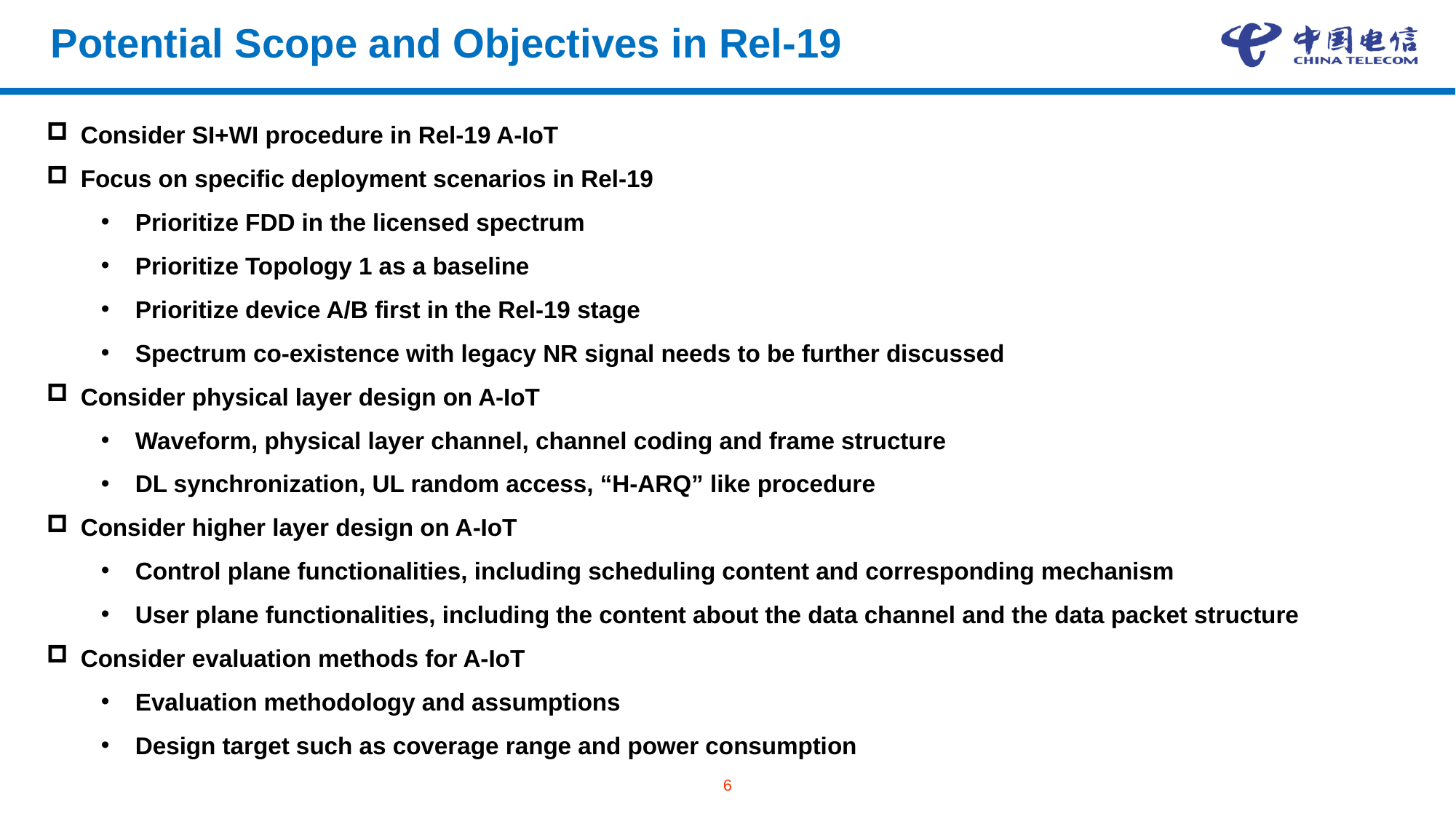

# Potential Scope and Objectives in Rel-19
Consider SI+WI procedure in Rel-19 A-IoT
Focus on specific deployment scenarios in Rel-19
Prioritize FDD in the licensed spectrum
Prioritize Topology 1 as a baseline
Prioritize device A/B first in the Rel-19 stage
Spectrum co-existence with legacy NR signal needs to be further discussed
Consider physical layer design on A-IoT
Waveform, physical layer channel, channel coding and frame structure
DL synchronization, UL random access, “H-ARQ” like procedure
Consider higher layer design on A-IoT
Control plane functionalities, including scheduling content and corresponding mechanism
User plane functionalities, including the content about the data channel and the data packet structure
Consider evaluation methods for A-IoT
Evaluation methodology and assumptions
Design target such as coverage range and power consumption
6